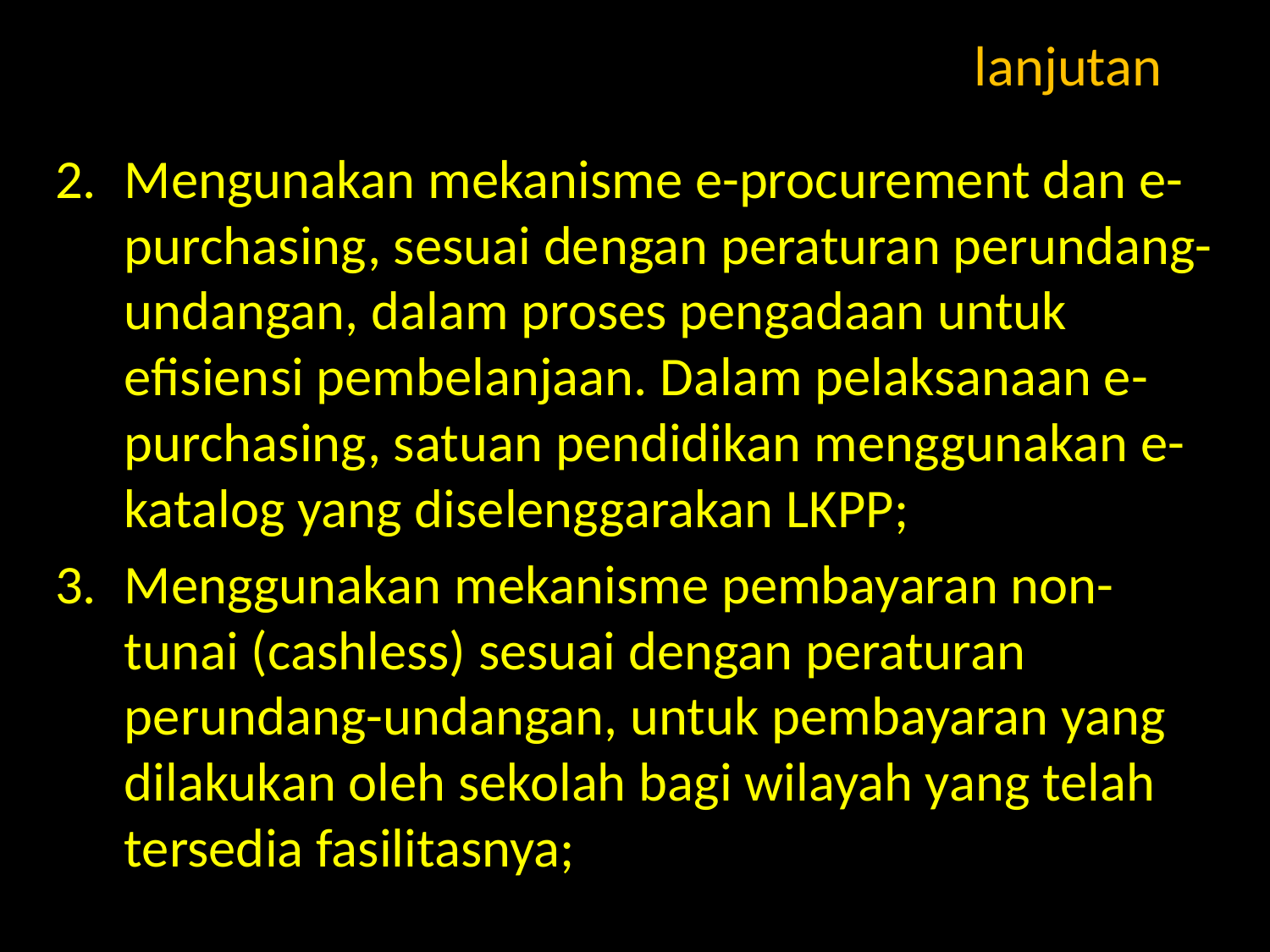

# lanjutan
Mengunakan mekanisme e-procurement dan e-purchasing, sesuai dengan peraturan perundang-undangan, dalam proses pengadaan untuk efisiensi pembelanjaan. Dalam pelaksanaan e-purchasing, satuan pendidikan menggunakan e-katalog yang diselenggarakan LKPP;
Menggunakan mekanisme pembayaran non-tunai (cashless) sesuai dengan peraturan perundang-undangan, untuk pembayaran yang dilakukan oleh sekolah bagi wilayah yang telah tersedia fasilitasnya;